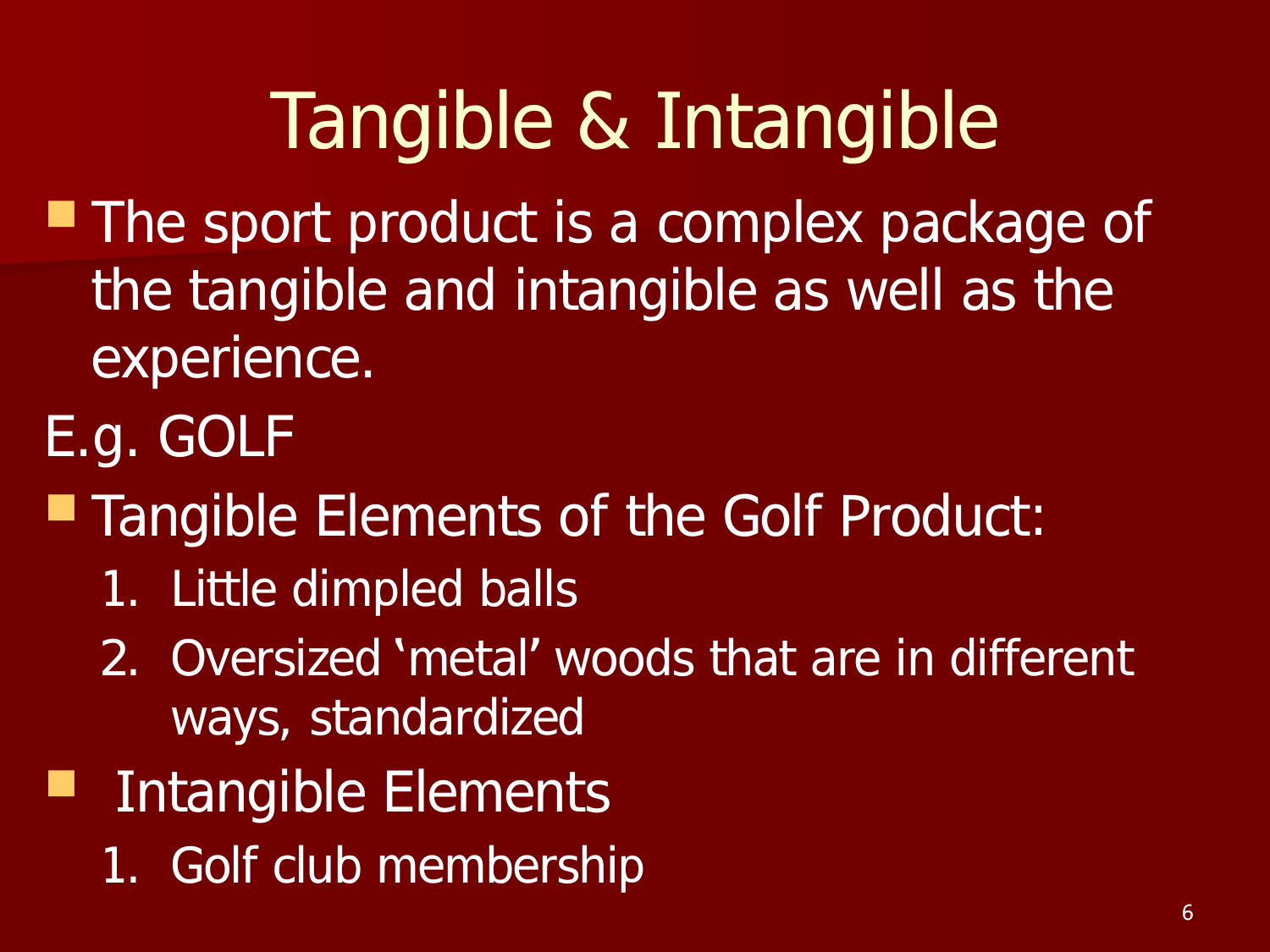

# Tangible & Intangible
The sport product is a complex package of the tangible and intangible as well as the experience.
E.g. GOLF
Tangible Elements of the Golf Product:
Little dimpled balls
Oversized ‘metal’ woods that are in different ways, standardized
Intangible Elements
Golf club membership

6